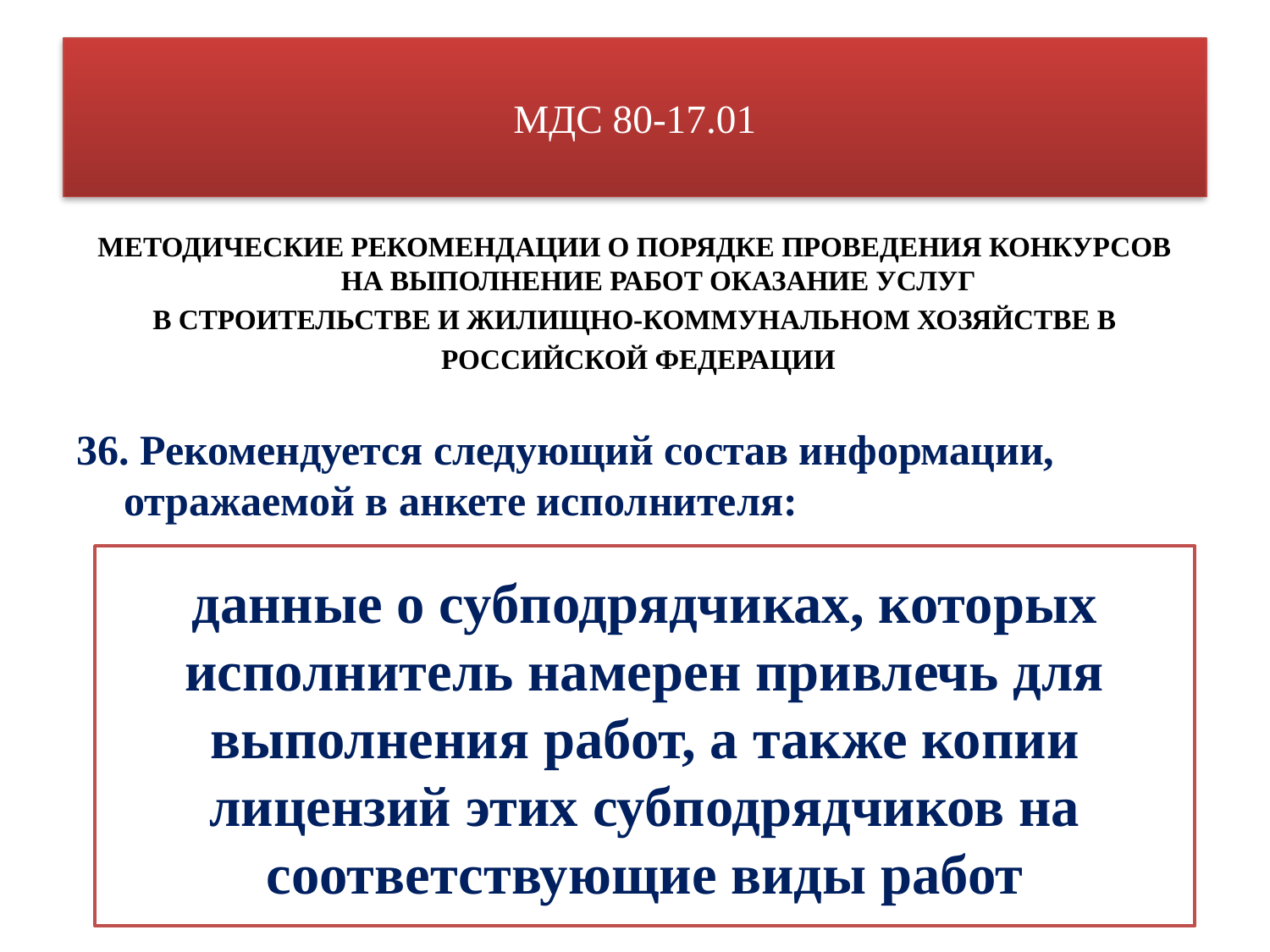

# МДС 80-17.01
МЕТОДИЧЕСКИЕ РЕКОМЕНДАЦИИ О ПОРЯДКЕ ПРОВЕДЕНИЯ КОНКУРСОВ НА ВЫПОЛНЕНИЕ РАБОТ ОКАЗАНИЕ УСЛУГ
В СТРОИТЕЛЬСТВЕ И ЖИЛИЩНО-КОММУНАЛЬНОМ ХОЗЯЙСТВЕ В
 РОССИЙСКОЙ ФЕДЕРАЦИИ

36. Рекомендуется следующий состав информации, отражаемой в анкете исполнителя:

данные о субподрядчиках, которых исполнитель намерен привлечь для выполнения работ, а также копии лицензий этих субподрядчиков на соответствующие виды работ